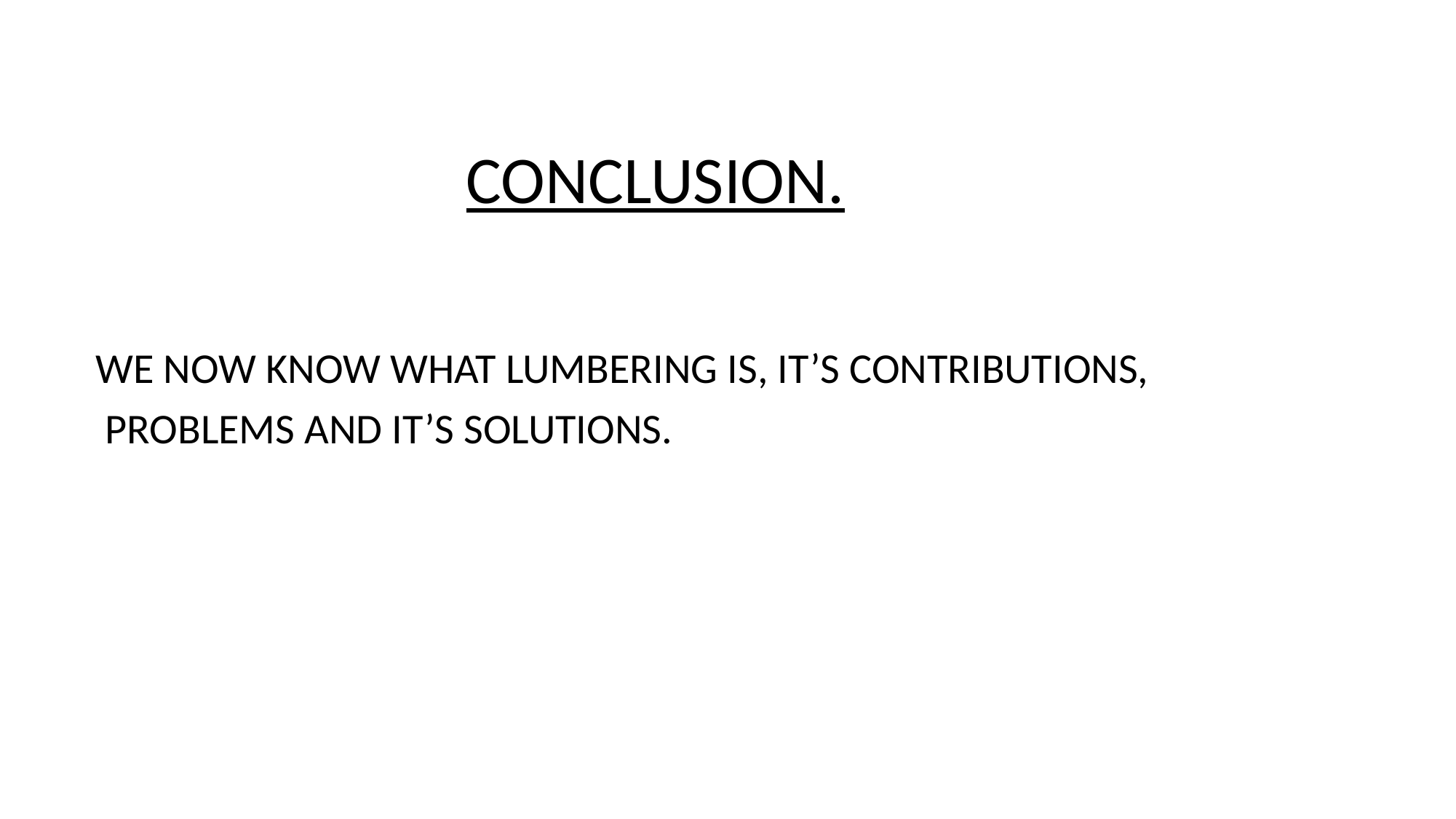

# CONCLUSION.
WE NOW KNOW WHAT LUMBERING IS, IT’S CONTRIBUTIONS,
 PROBLEMS AND IT’S SOLUTIONS.